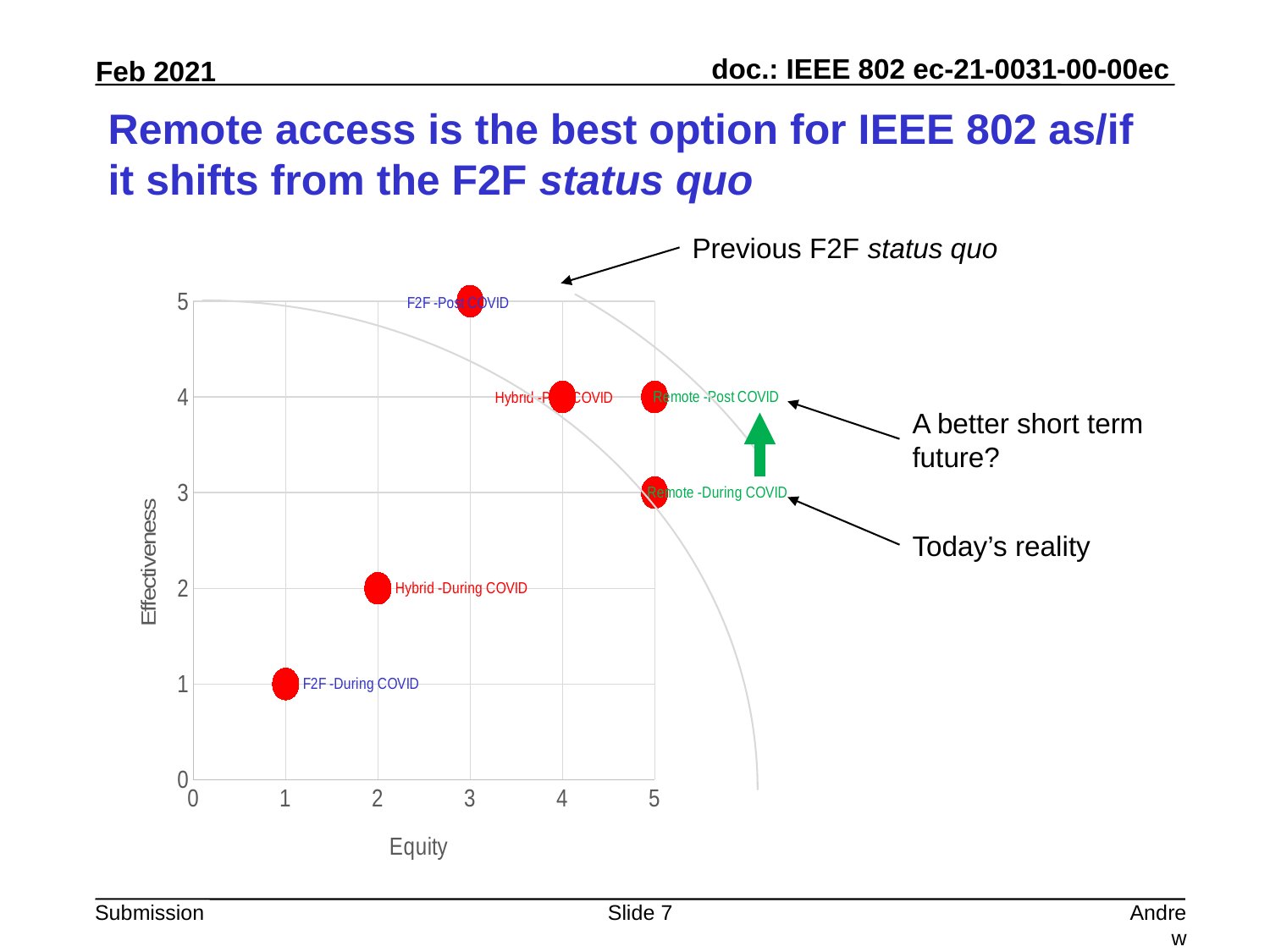

# Remote access is the best option for IEEE 802 as/if it shifts from the F2F status quo

### Chart

| Category | Effectiveness |
|---|---|
Previous F2F status quo
A better short term future?
Today’s reality
Slide 7
Andrew Myles, Cisco